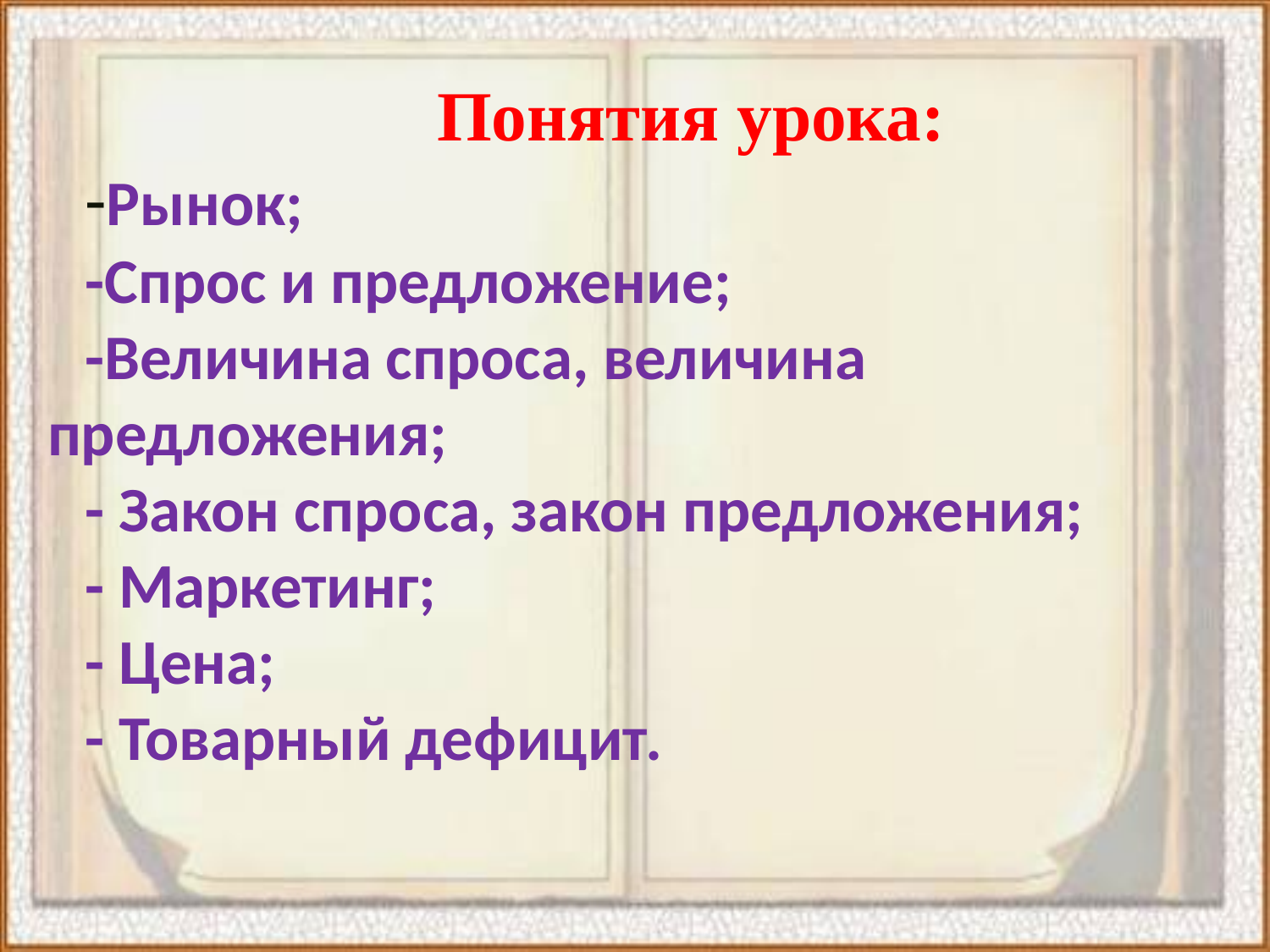

Понятия урока:
-Рынок;
-Спрос и предложение;
-Величина спроса, величина предложения;
- Закон спроса, закон предложения;
- Маркетинг;
- Цена;
- Товарный дефицит.